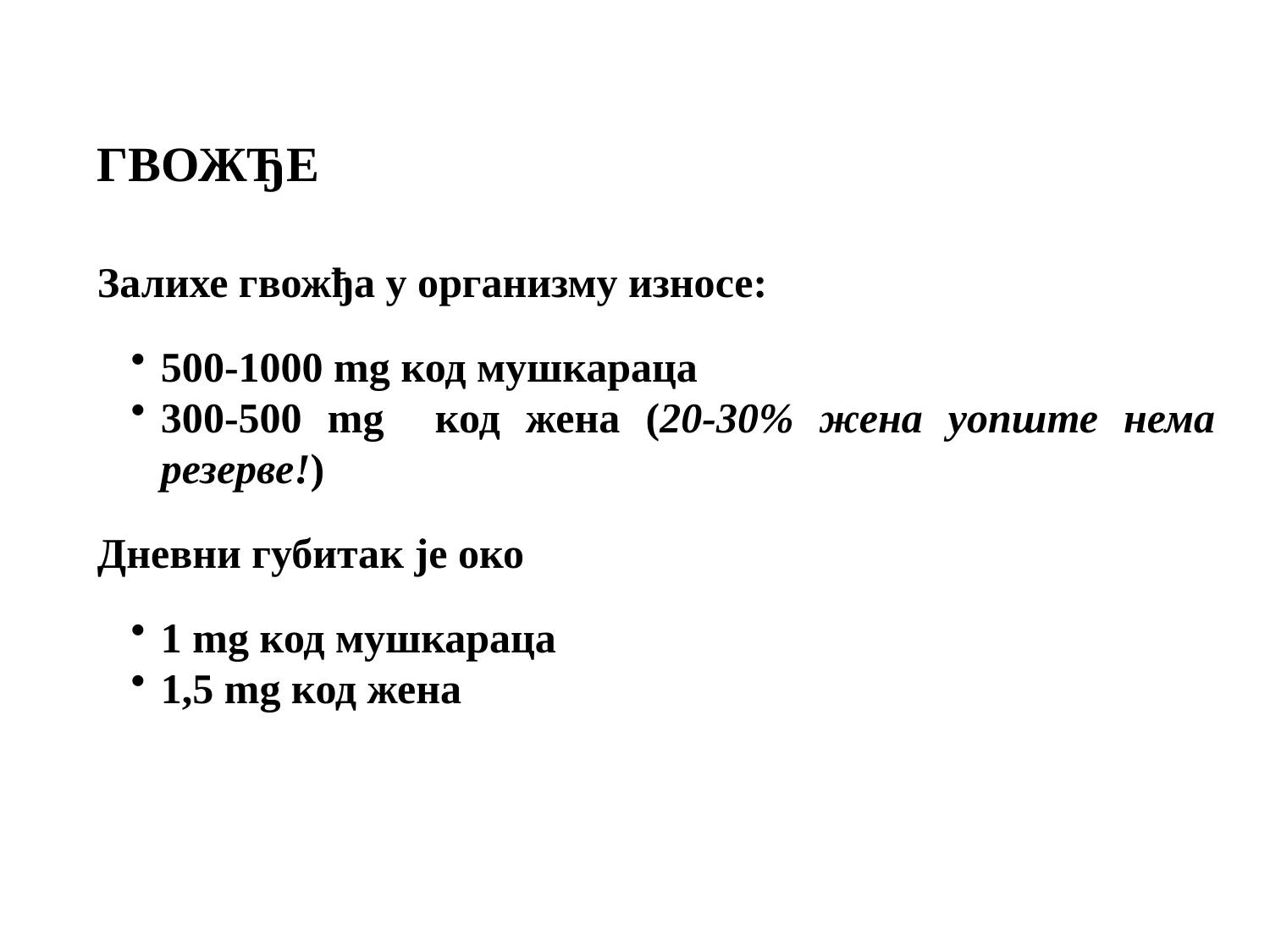

ГВОЖЂЕ

Залихе гвожђа у организму износе:

500-1000 mg код мушкараца
300-500 mg  код жена (20-30% жена уопште нема резерве!)

Дневни губитак је око

1 mg код мушкараца
1,5 mg код жена